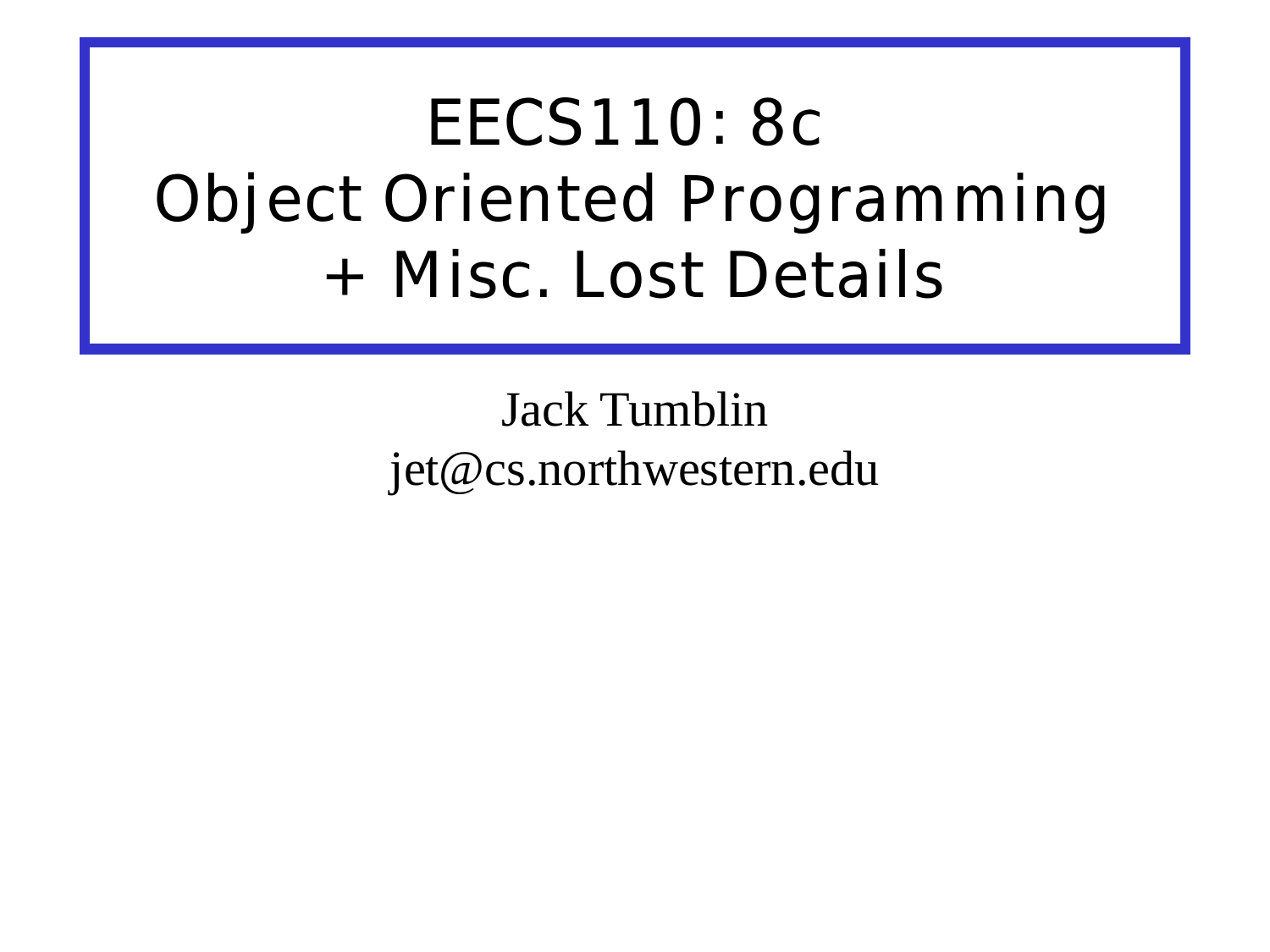

# EECS110: 8c Object Oriented Programming + Misc. Lost Details
Jack Tumblin
jet@cs.northwestern.edu
.